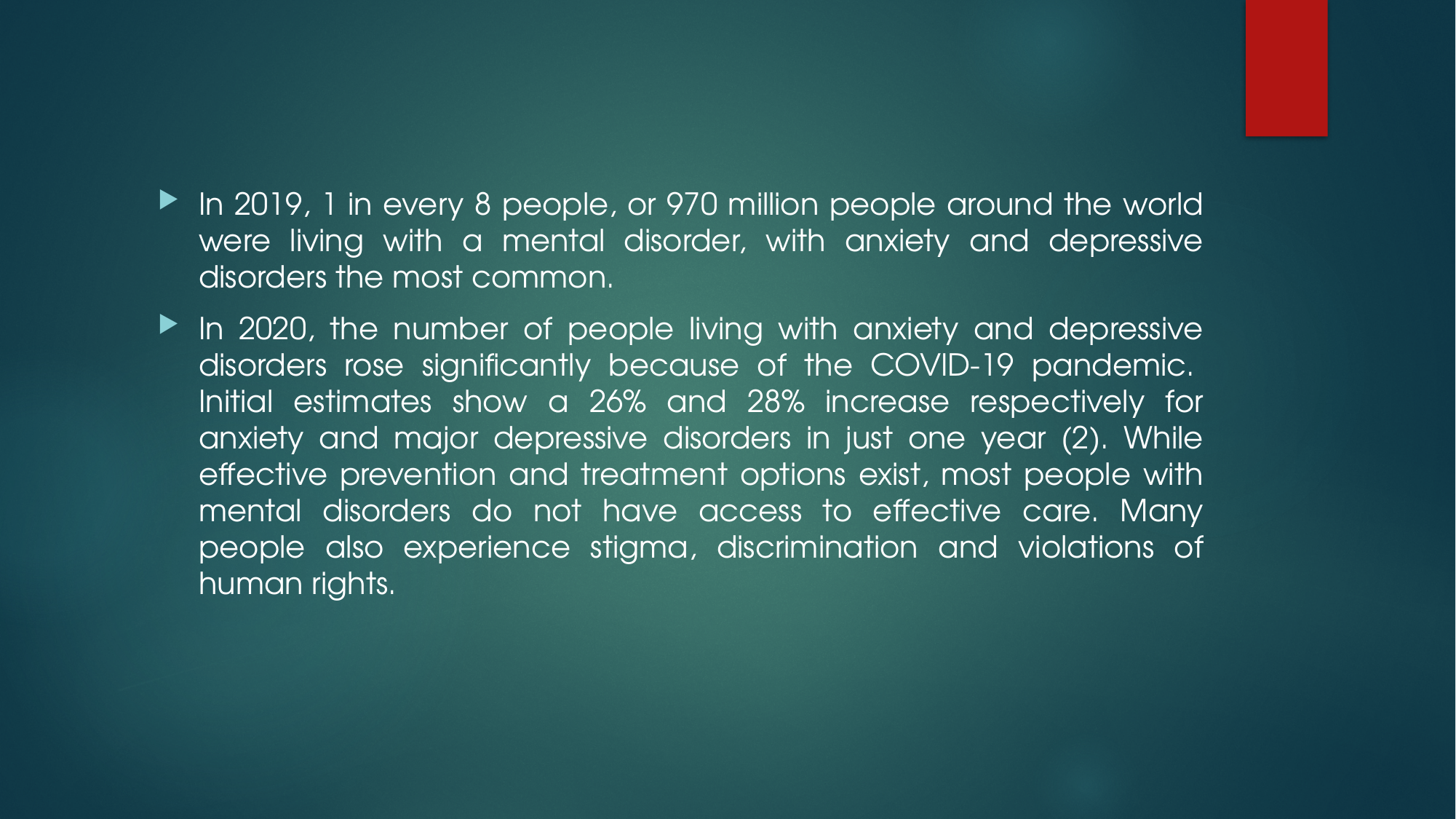

In 2019, 1 in every 8 people, or 970 million people around the world were living with a mental disorder, with anxiety and depressive disorders the most common.
In 2020, the number of people living with anxiety and depressive disorders rose significantly because of the COVID-19 pandemic.  Initial estimates show a 26% and 28% increase respectively for anxiety and major depressive disorders in just one year (2). While effective prevention and treatment options exist, most people with mental disorders do not have access to effective care. Many people also experience stigma, discrimination and violations of human rights.